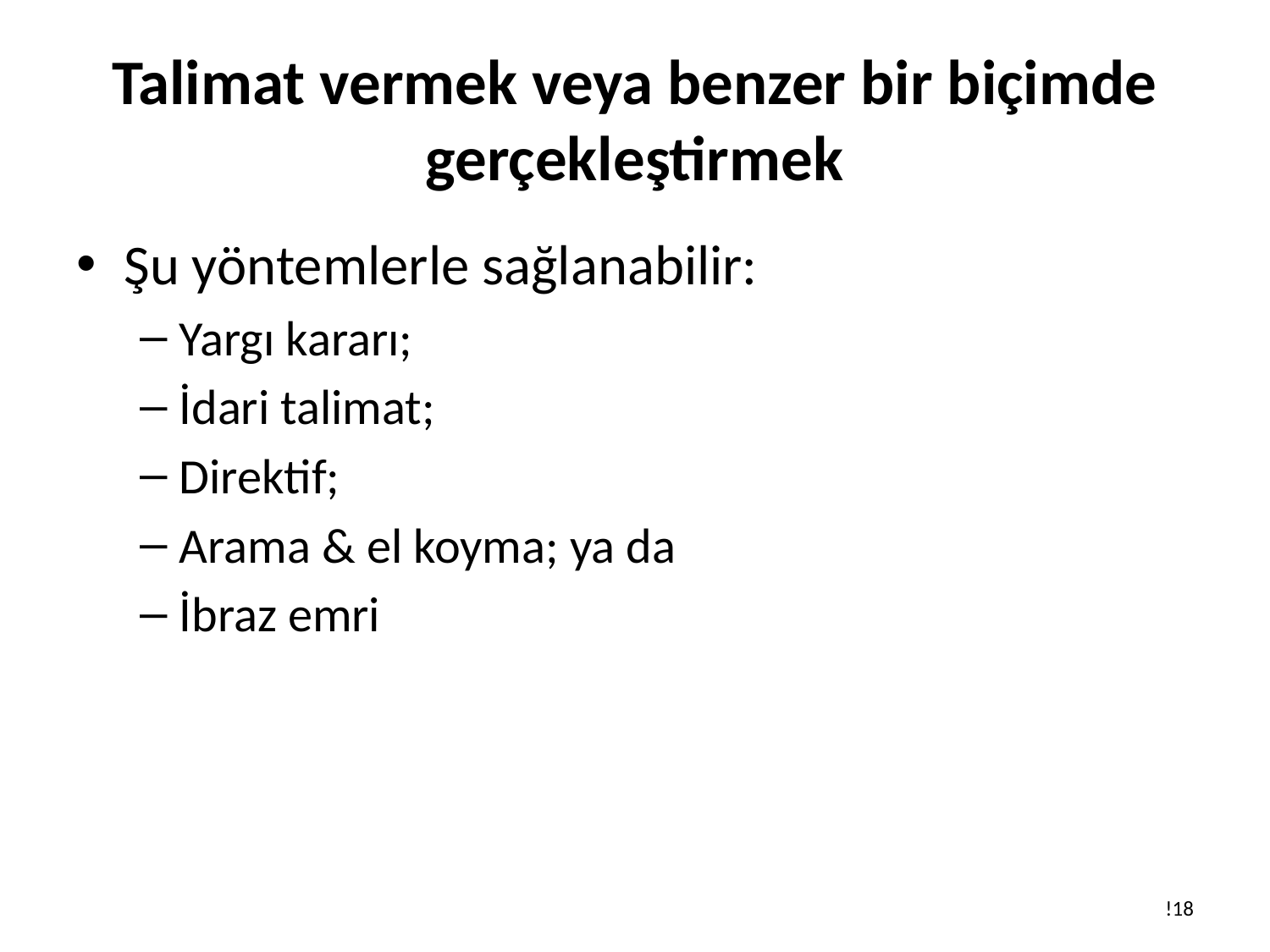

# Talimat vermek veya benzer bir biçimde gerçekleştirmek
Şu yöntemlerle sağlanabilir:
Yargı kararı;
İdari talimat;
Direktif;
Arama & el koyma; ya da
İbraz emri
!18